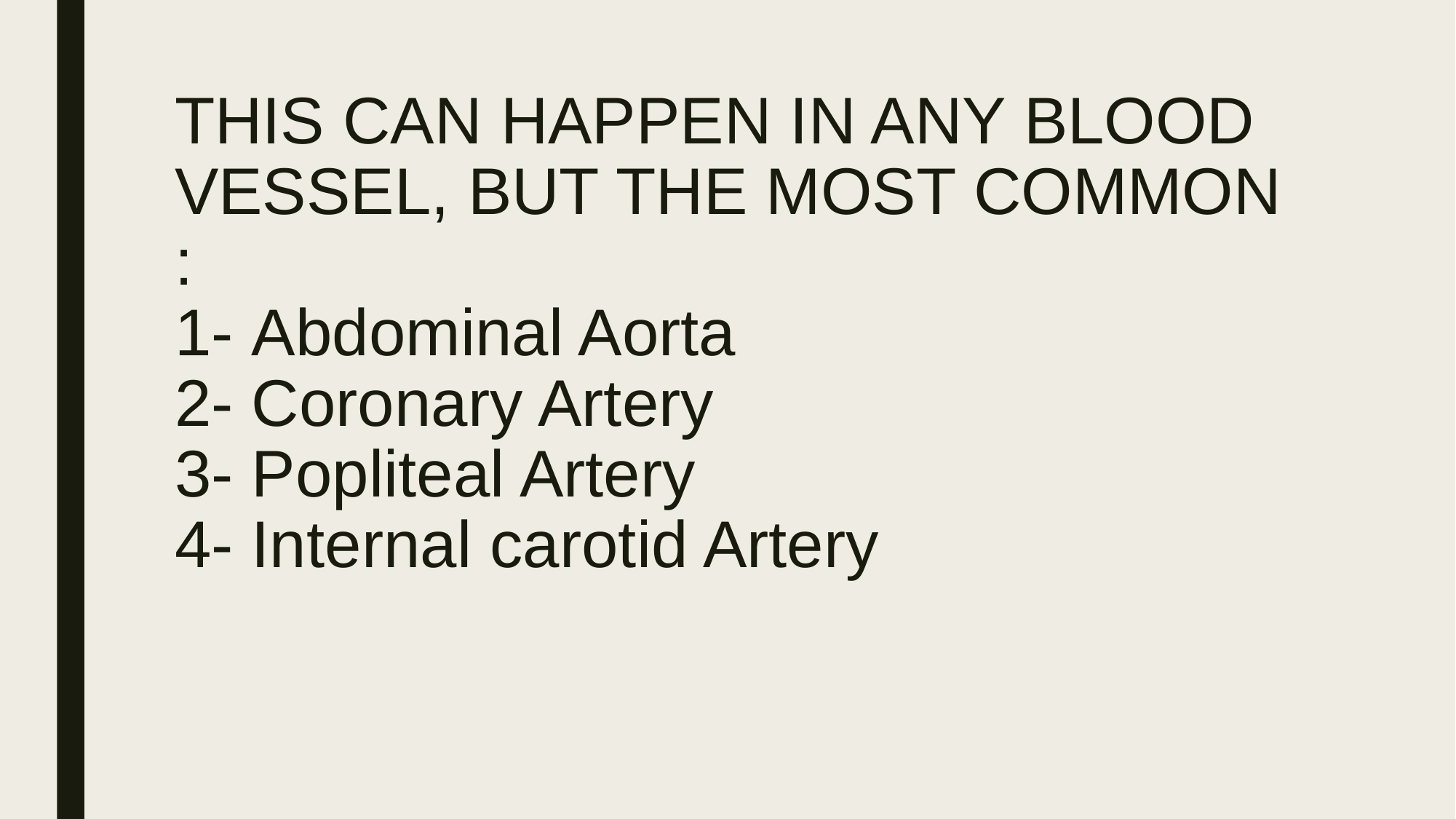

# THIS CAN HAPPEN IN ANY BLOOD VESSEL, BUT THE MOST COMMON : 1- Abdominal Aorta 2- Coronary Artery 3- Popliteal Artery 4- Internal carotid Artery